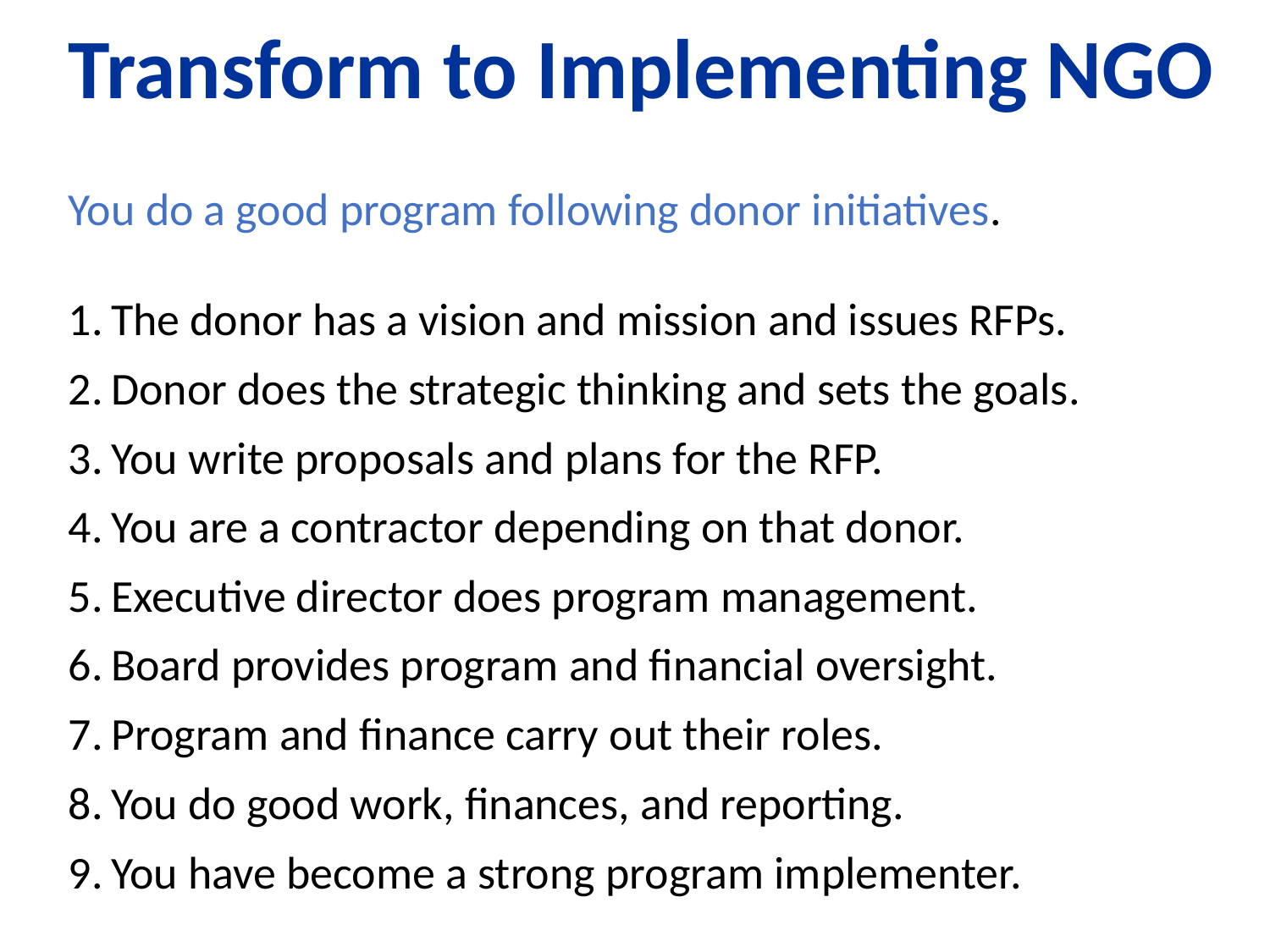

# Transform to Implementing NGO
You do a good program following donor initiatives.

The donor has a vision and mission and issues RFPs.
Donor does the strategic thinking and sets the goals.
You write proposals and plans for the RFP.
You are a contractor depending on that donor.
Executive director does program management.
Board provides program and financial oversight.
Program and finance carry out their roles.
You do good work, finances, and reporting.
You have become a strong program implementer.